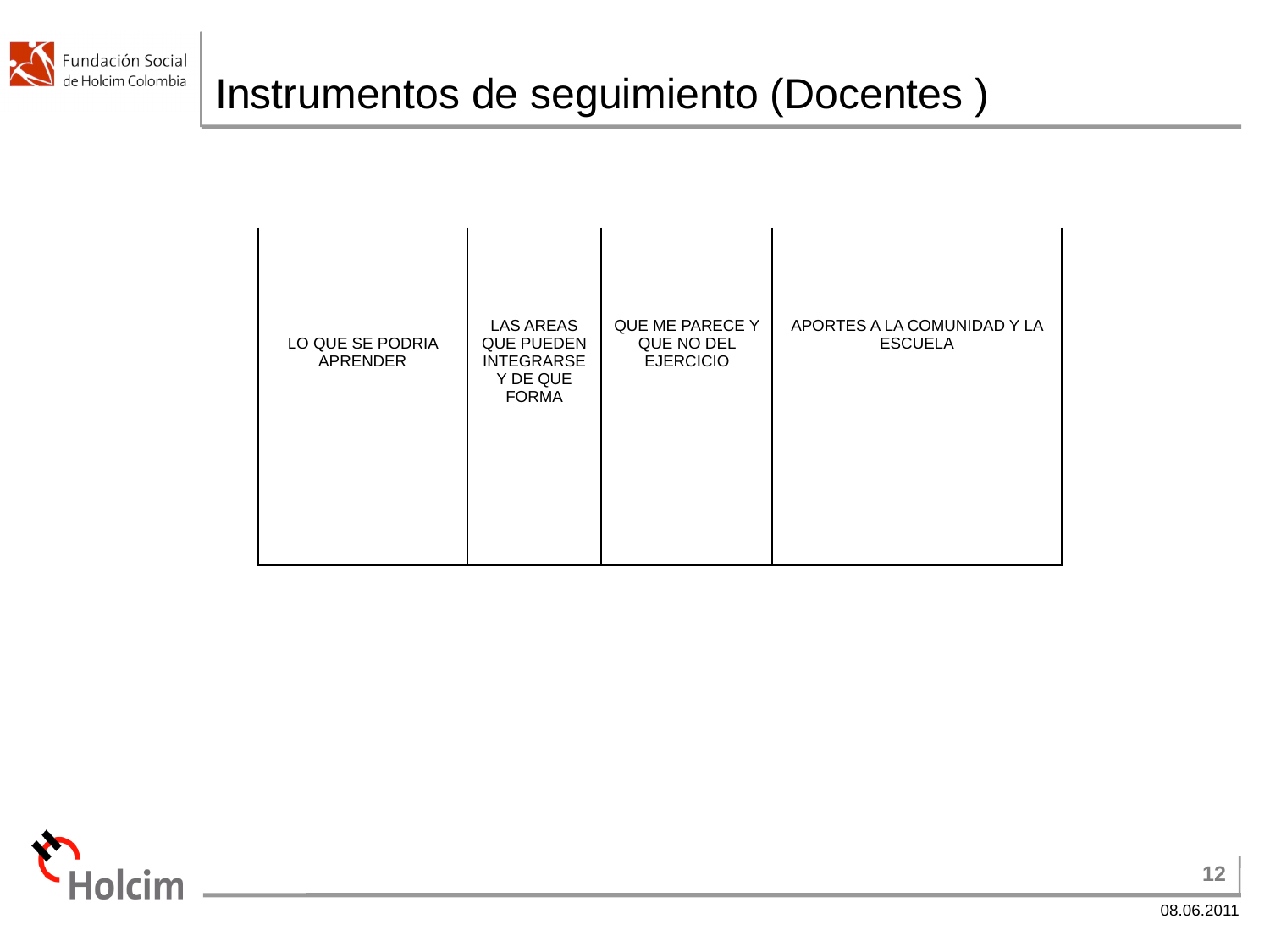

# Instrumentos de seguimiento (Docentes )
| LO QUE SE PODRIA APRENDER | LAS AREAS QUE PUEDEN INTEGRARSE Y DE QUE FORMA | QUE ME PARECE Y QUE NO DEL EJERCICIO | APORTES A LA COMUNIDAD Y LA ESCUELA |
| --- | --- | --- | --- |